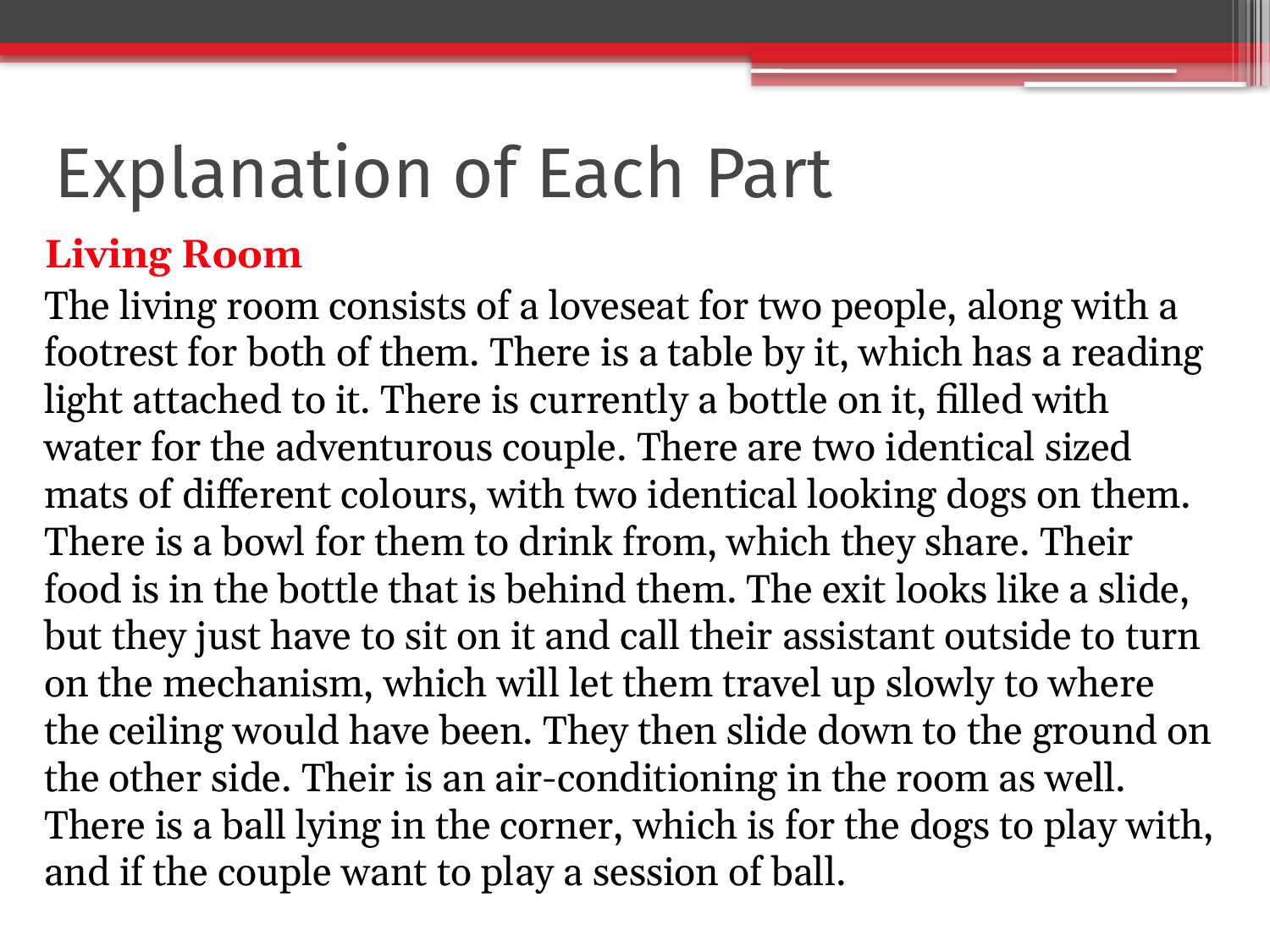

# Explanation of Each Part
Living Room
The living room consists of a loveseat for two people, along with a footrest for both of them. There is a table by it, which has a reading light attached to it. There is currently a bottle on it, filled with water for the adventurous couple. There are two identical sized mats of different colours, with two identical looking dogs on them. There is a bowl for them to drink from, which they share. Their food is in the bottle that is behind them. The exit looks like a slide, but they just have to sit on it and call their assistant outside to turn on the mechanism, which will let them travel up slowly to where the ceiling would have been. They then slide down to the ground on the other side. Their is an air-conditioning in the room as well. There is a ball lying in the corner, which is for the dogs to play with, and if the couple want to play a session of ball.